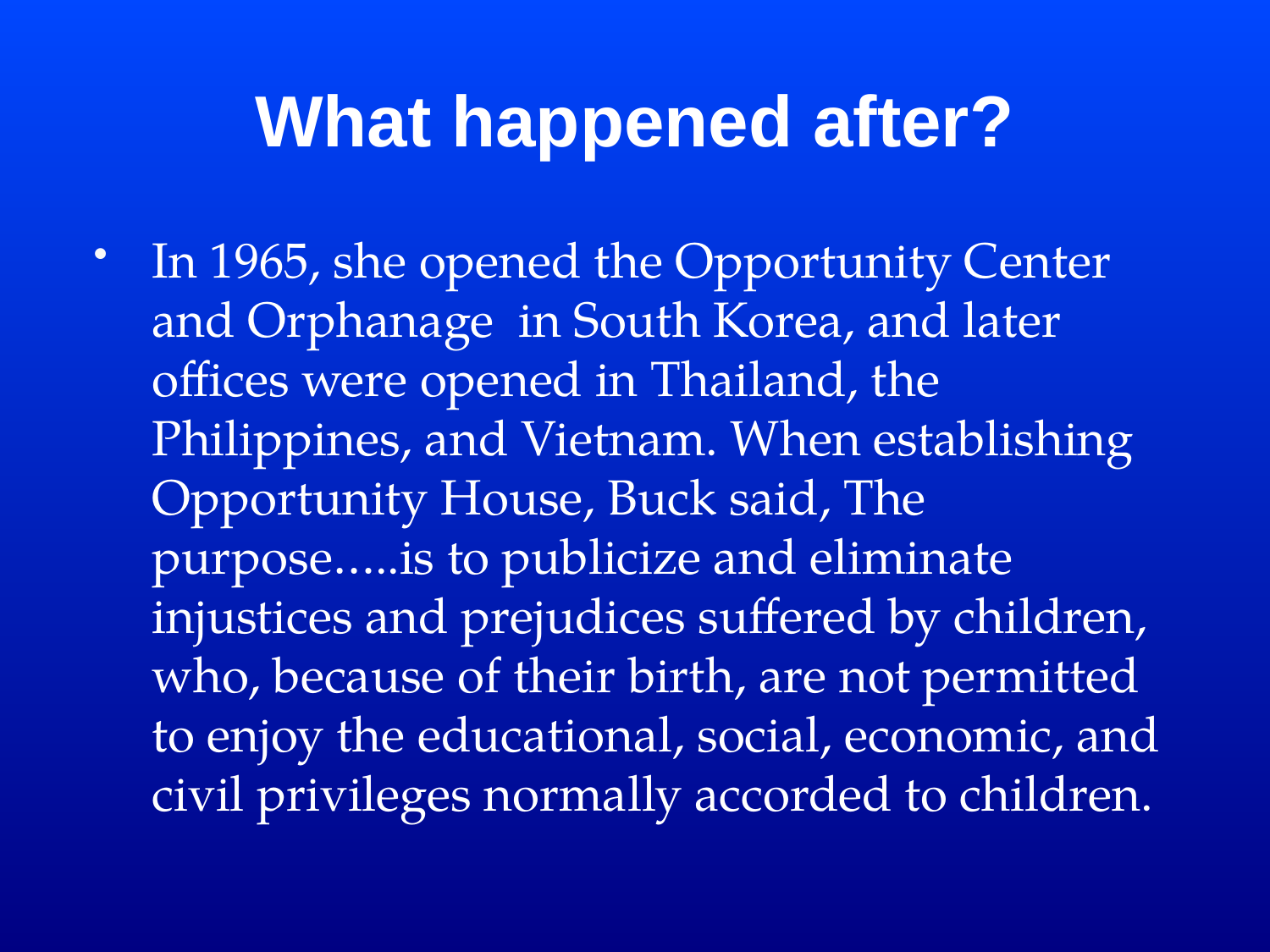

# What happened after?
In 1965, she opened the Opportunity Center and Orphanage  in South Korea, and later offices were opened in Thailand, the Philippines, and Vietnam. When establishing Opportunity House, Buck said, The purpose…..is to publicize and eliminate injustices and prejudices suffered by children, who, because of their birth, are not permitted to enjoy the educational, social, economic, and civil privileges normally accorded to children.